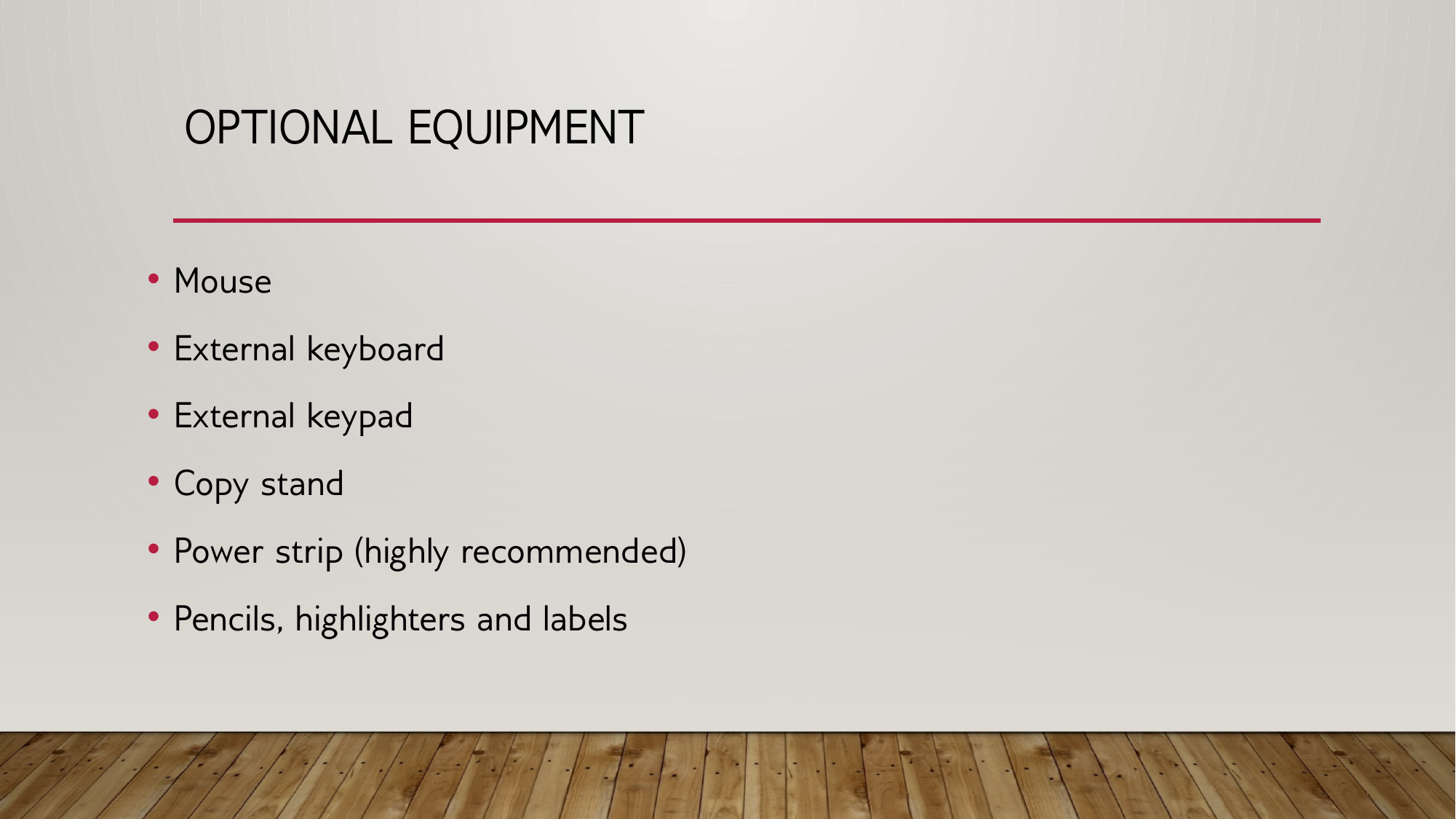

# Optional Equipment
Mouse
External keyboard
External keypad
Copy stand
Power strip (highly recommended)
Pencils, highlighters and labels